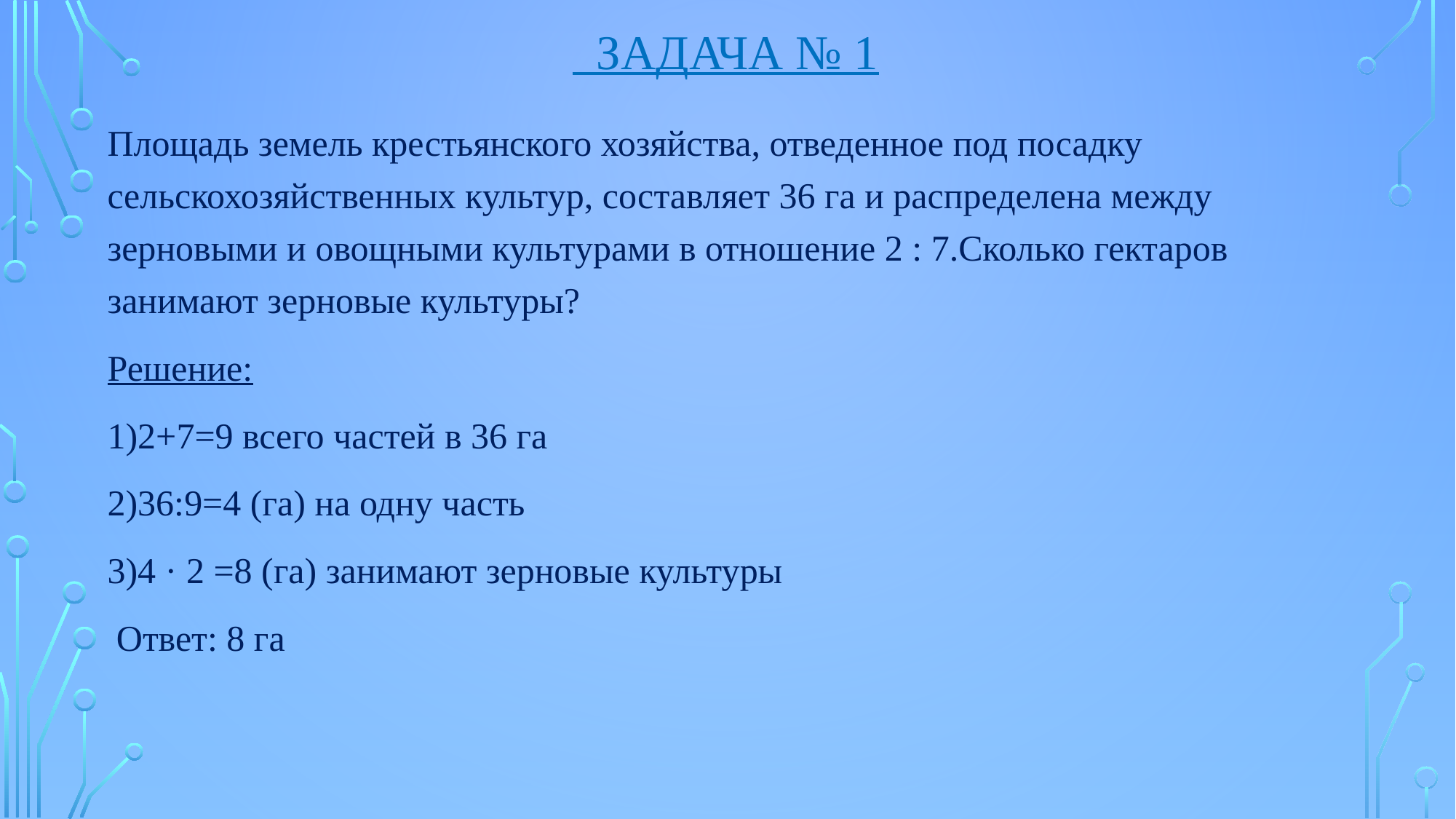

# Задача № 1
Площадь земель крестьянского хозяйства, отведенное под посадку сельскохозяйственных культур, составляет 36 га и распределена между зерновыми и овощными культурами в отношение 2 : 7.Сколько гектаров занимают зерновые культуры?
Решение:
1)2+7=9 всего частей в 36 га
2)36:9=4 (га) на одну часть
3)4 · 2 =8 (га) занимают зерновые культуры
 Ответ: 8 га